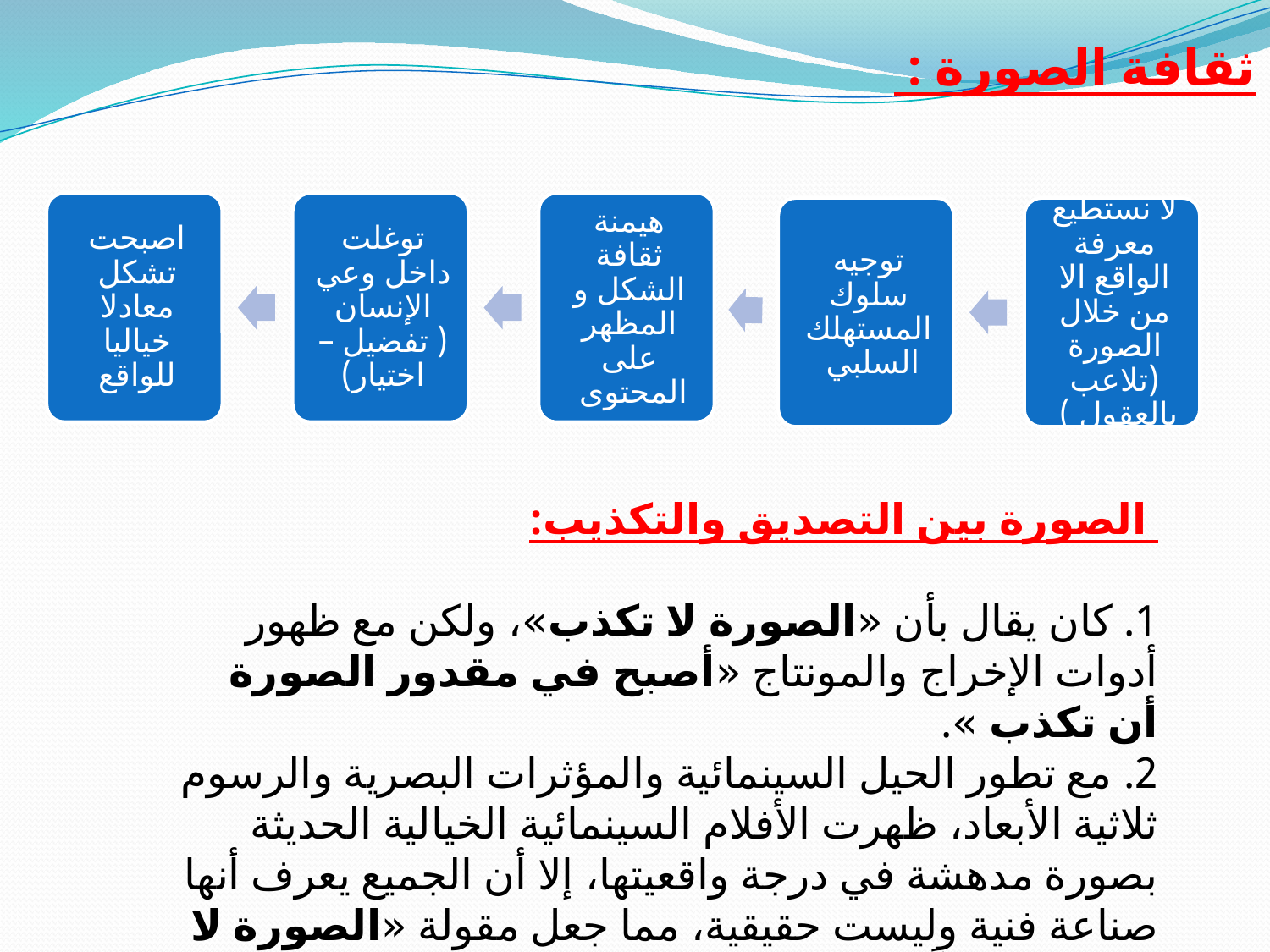

ثقافة الصورة :

لا نستطيع معرفة الواقع الا من خلال الصورة (تلاعب بالعقول )

توجيه سلوك المستهلك السلبي

هيمنة ثقافة الشكل و المظهر على المحتوى

توغلت داخل وعي الإنسان ( تفضيل – اختيار)

اصبحت تشكل معادلا خياليا للواقع
 الصورة بين التصديق والتكذيب:

1. كان يقال بأن «الصورة لا تكذب»، ولكن مع ظهور أدوات الإخراج والمونتاج «أصبح في مقدور الصورة أن تكذب ».
2. مع تطور الحيل السينمائية والمؤثرات البصرية والرسوم ثلاثية الأبعاد، ظهرت الأفلام السينمائية الخيالية الحديثة بصورة مدهشة في درجة واقعيتها، إلا أن الجميع يعرف أنها صناعة فنية وليست حقيقية، مما جعل مقولة «الصورة لا تكذب» جزءاً من التاريخ.